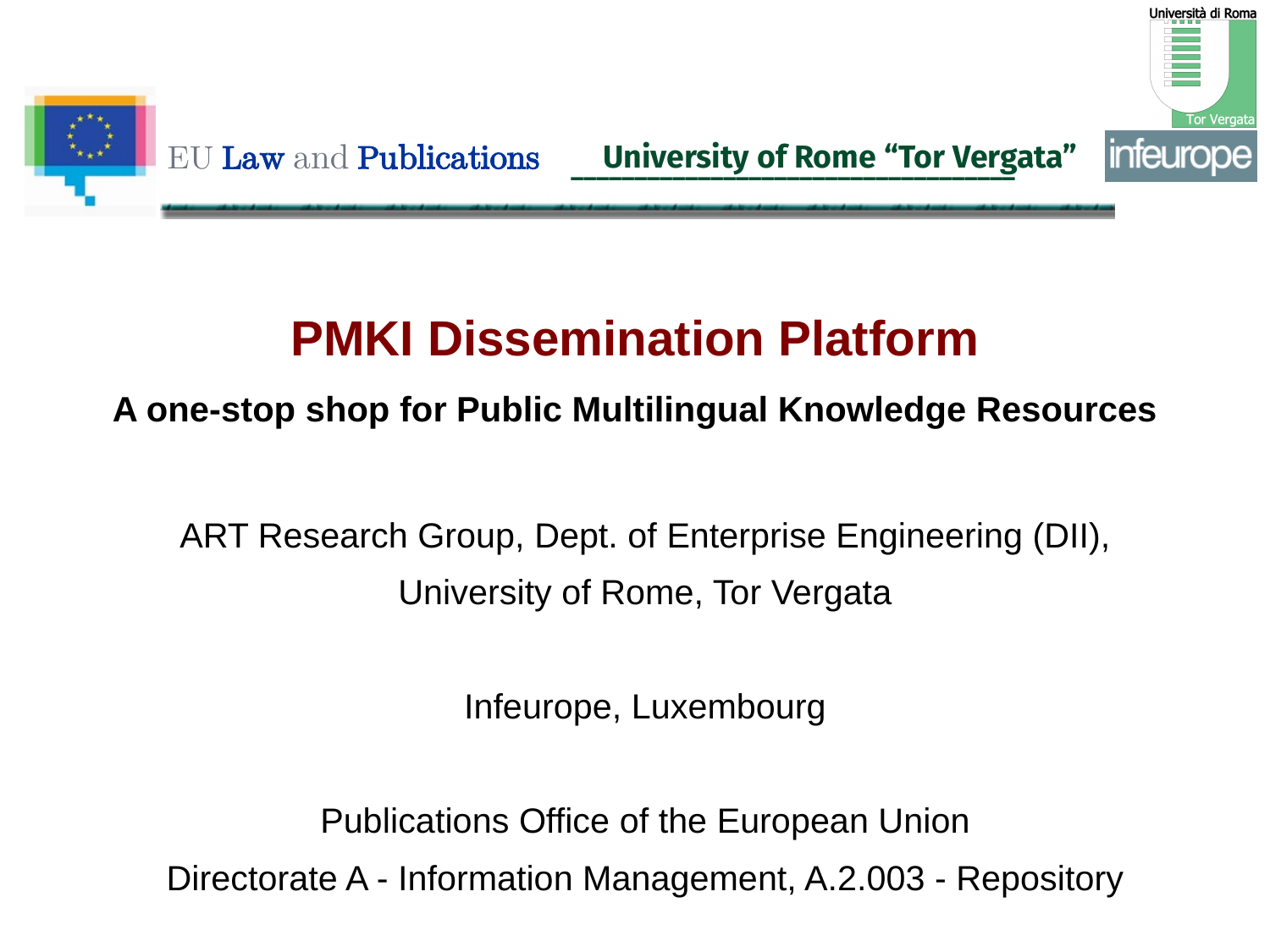

# PMKI Dissemination Platform A one-stop shop for Public Multilingual Knowledge Resources
ART Research Group, Dept. of Enterprise Engineering (DII),
University of Rome, Tor Vergata

Infeurope, Luxembourg

Publications Office of the European Union
Directorate A - Information Management, A.2.003 - Repository